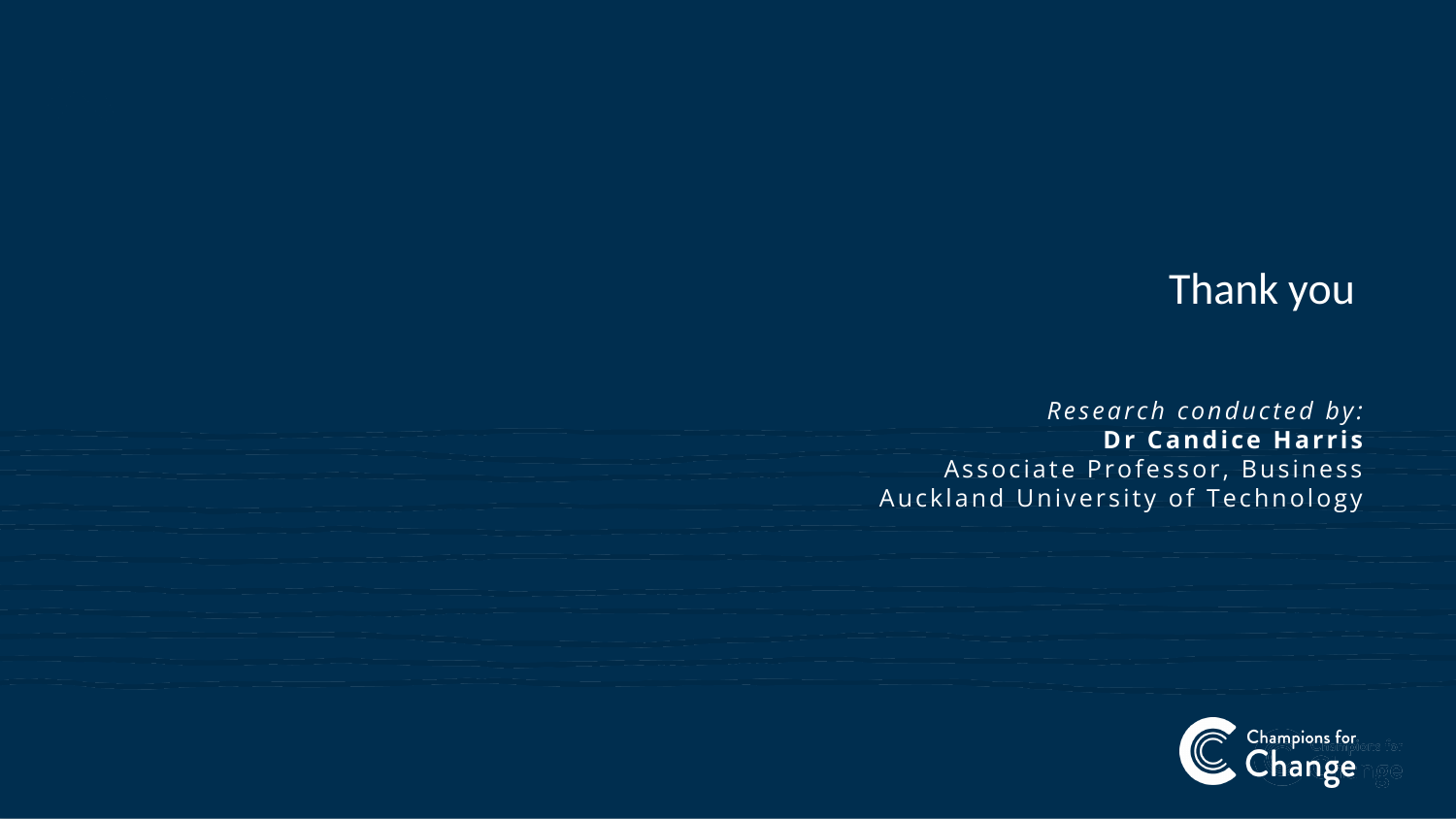

Research conducted by:
Dr Candice Harris
Associate Professor, Business
Auckland University of Technology